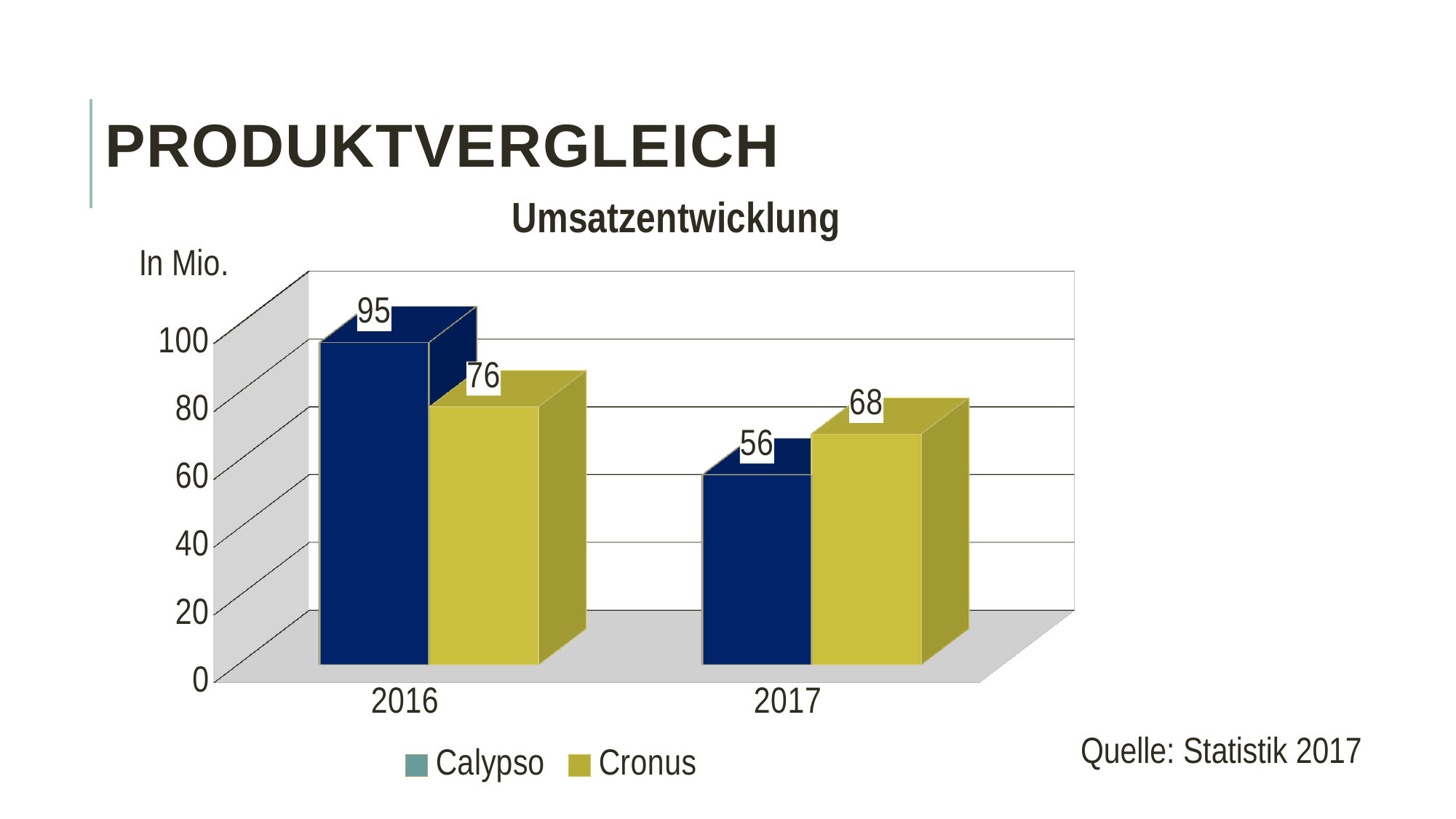

# Produktvergleich

[unsupported chart]

Quelle: Statistik 2017